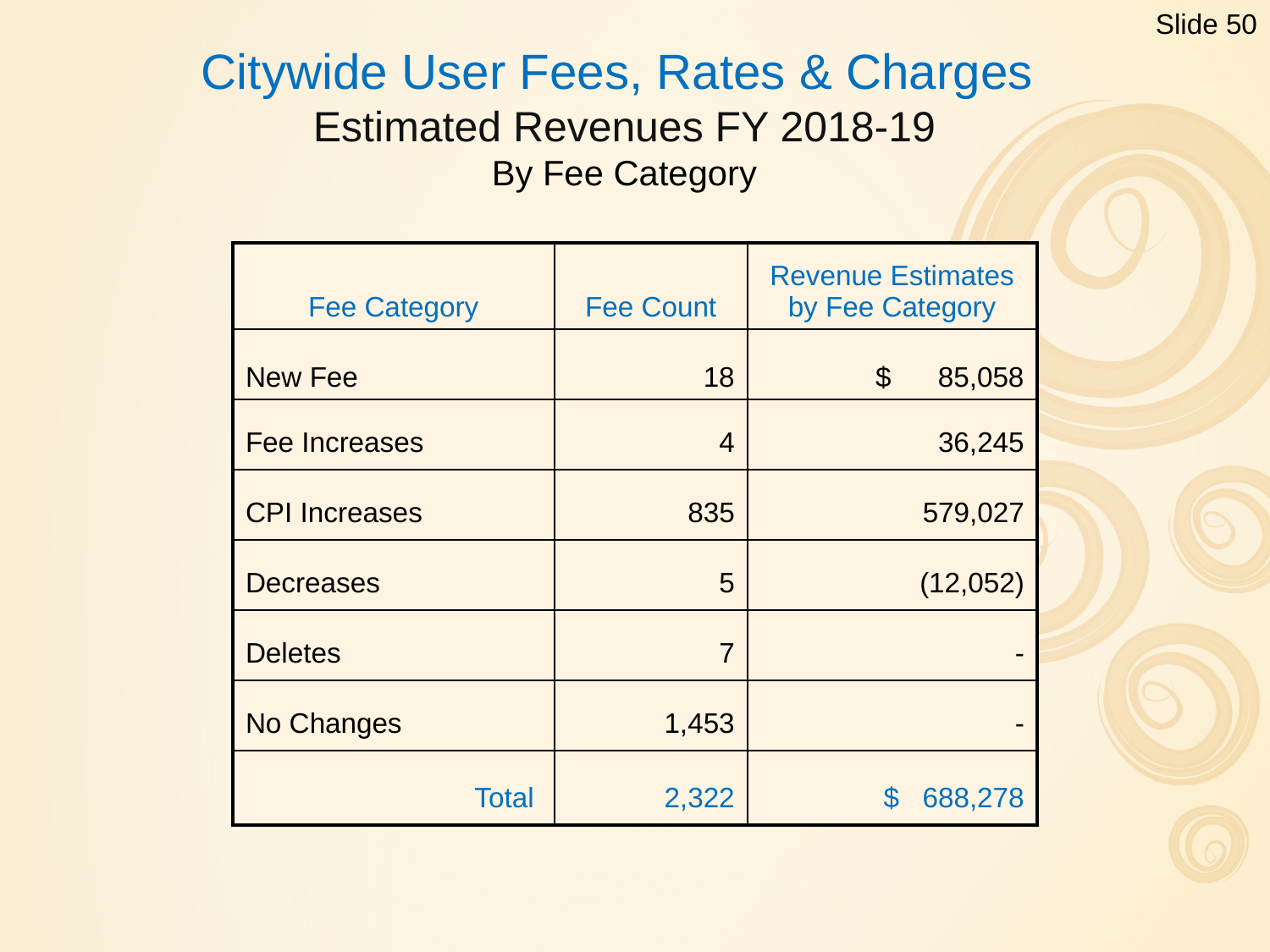

Slide 50
Citywide User Fees, Rates & Charges
Estimated Revenues FY 2018-19
By Fee Category
| Fee Category | Fee Count | Revenue Estimates by Fee Category |
| --- | --- | --- |
| New Fee | 18 | $ 85,058 |
| Fee Increases | 4 | 36,245 |
| CPI Increases | 835 | 579,027 |
| Decreases | 5 | (12,052) |
| Deletes | 7 | - |
| No Changes | 1,453 | - |
| Total | 2,322 | $ 688,278 |